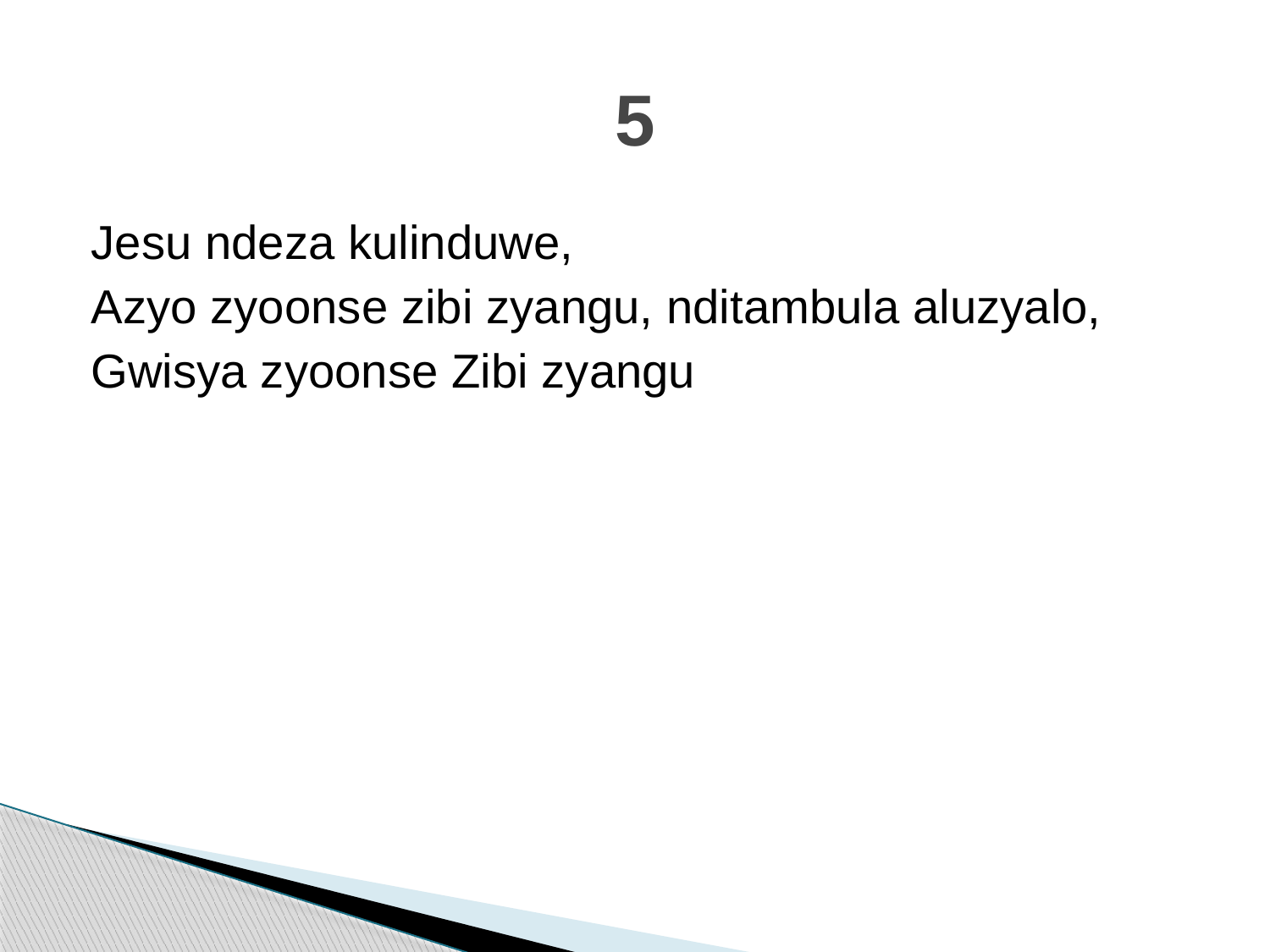

# 5
Jesu ndeza kulinduwe,
Azyo zyoonse zibi zyangu, nditambula aluzyalo,
Gwisya zyoonse Zibi zyangu